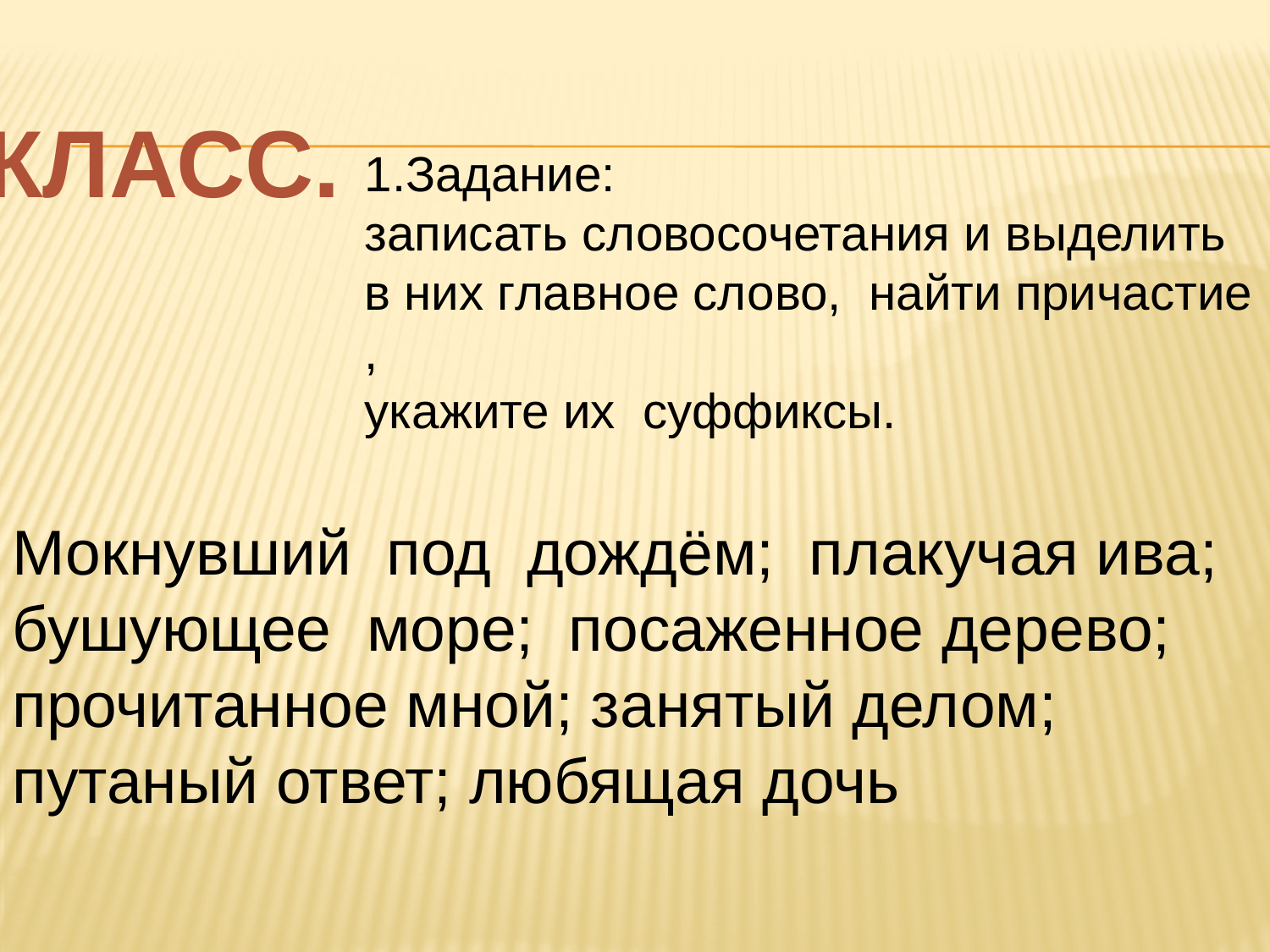

КЛАСС.
1.Задание:
записать словосочетания и выделить в них главное слово,  найти причастие ,
укажите их  суффиксы.

Мокнувший  под  дождём;  плакучая ива;  бушующее  море;  посаженное дерево; прочитанное мной; занятый делом; путаный ответ; любящая дочь